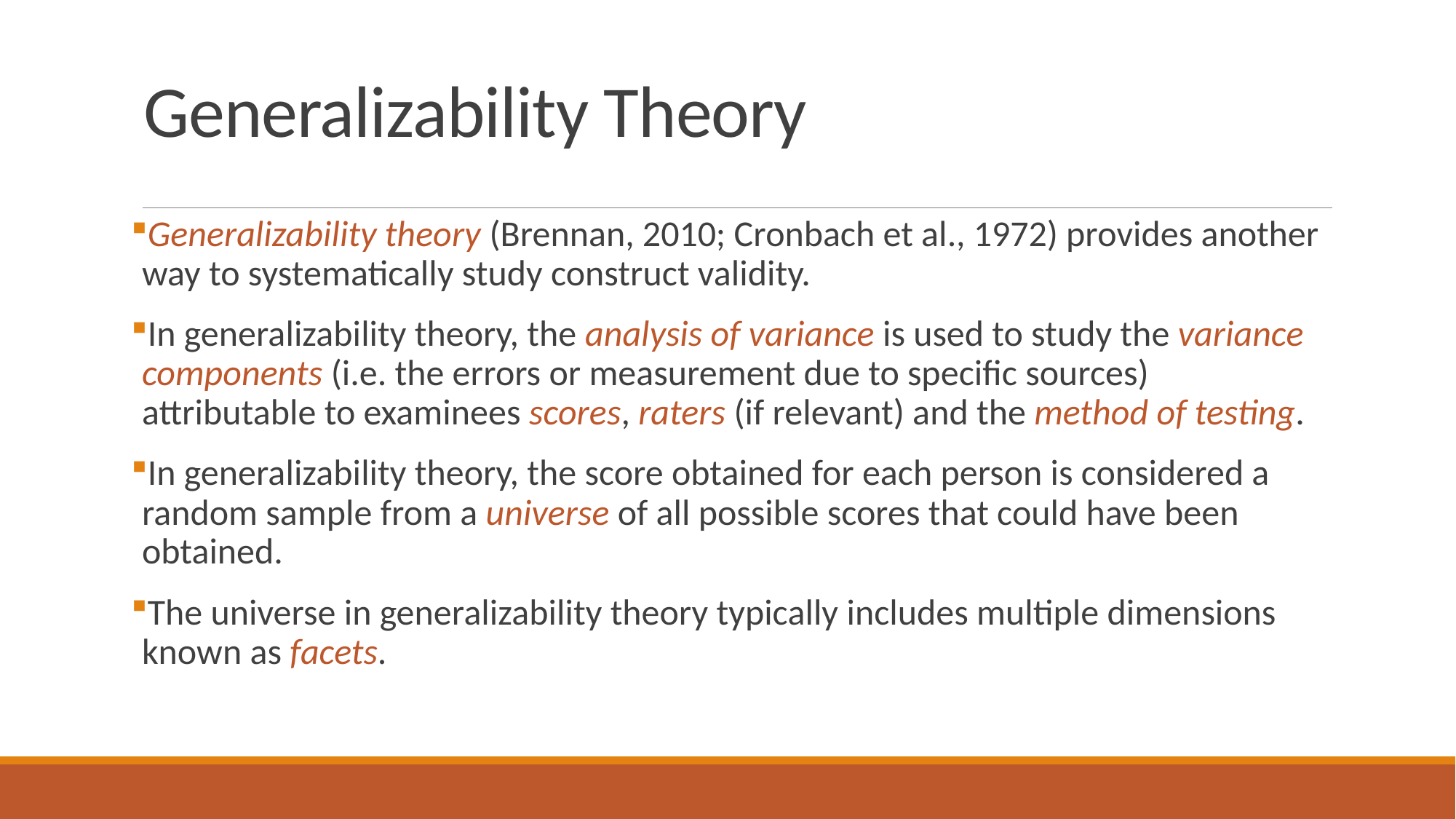

# Generalizability Theory
Generalizability theory (Brennan, 2010; Cronbach et al., 1972) provides another way to systematically study construct validity.
In generalizability theory, the analysis of variance is used to study the variance components (i.e. the errors or measurement due to specific sources) attributable to examinees scores, raters (if relevant) and the method of testing.
In generalizability theory, the score obtained for each person is considered a random sample from a universe of all possible scores that could have been obtained.
The universe in generalizability theory typically includes multiple dimensions known as facets.